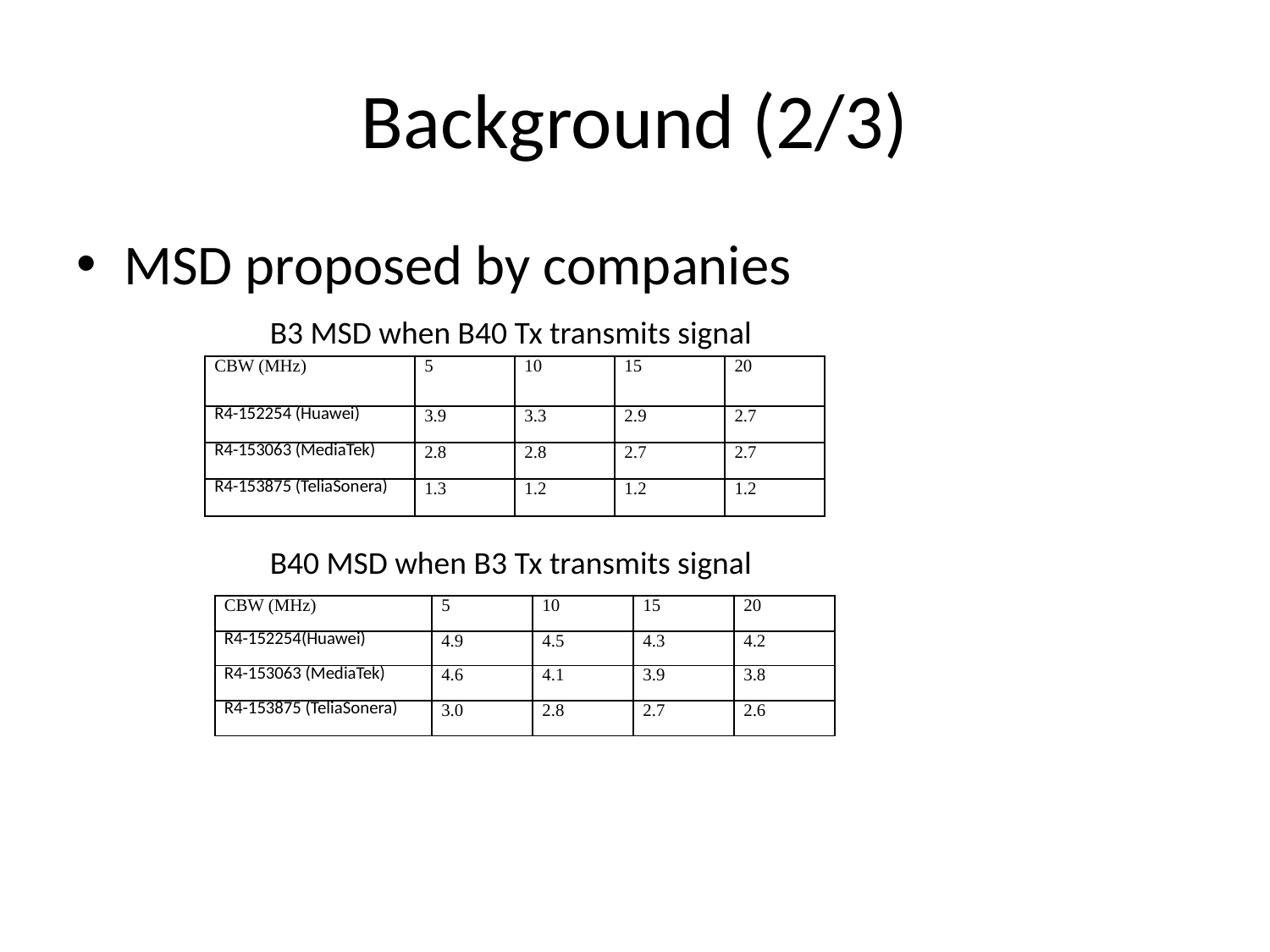

# Background (2/3)
MSD proposed by companies

B3 MSD when B40 Tx transmits signal
| CBW (MHz) | 5 | 10 | 15 | 20 |
| --- | --- | --- | --- | --- |
| R4-152254 (Huawei) | 3.9 | 3.3 | 2.9 | 2.7 |
| R4-153063 (MediaTek) | 2.8 | 2.8 | 2.7 | 2.7 |
| R4-153875 (TeliaSonera) | 1.3 | 1.2 | 1.2 | 1.2 |
B40 MSD when B3 Tx transmits signal
| CBW (MHz) | 5 | 10 | 15 | 20 |
| --- | --- | --- | --- | --- |
| R4-152254(Huawei) | 4.9 | 4.5 | 4.3 | 4.2 |
| R4-153063 (MediaTek) | 4.6 | 4.1 | 3.9 | 3.8 |
| R4-153875 (TeliaSonera) | 3.0 | 2.8 | 2.7 | 2.6 |